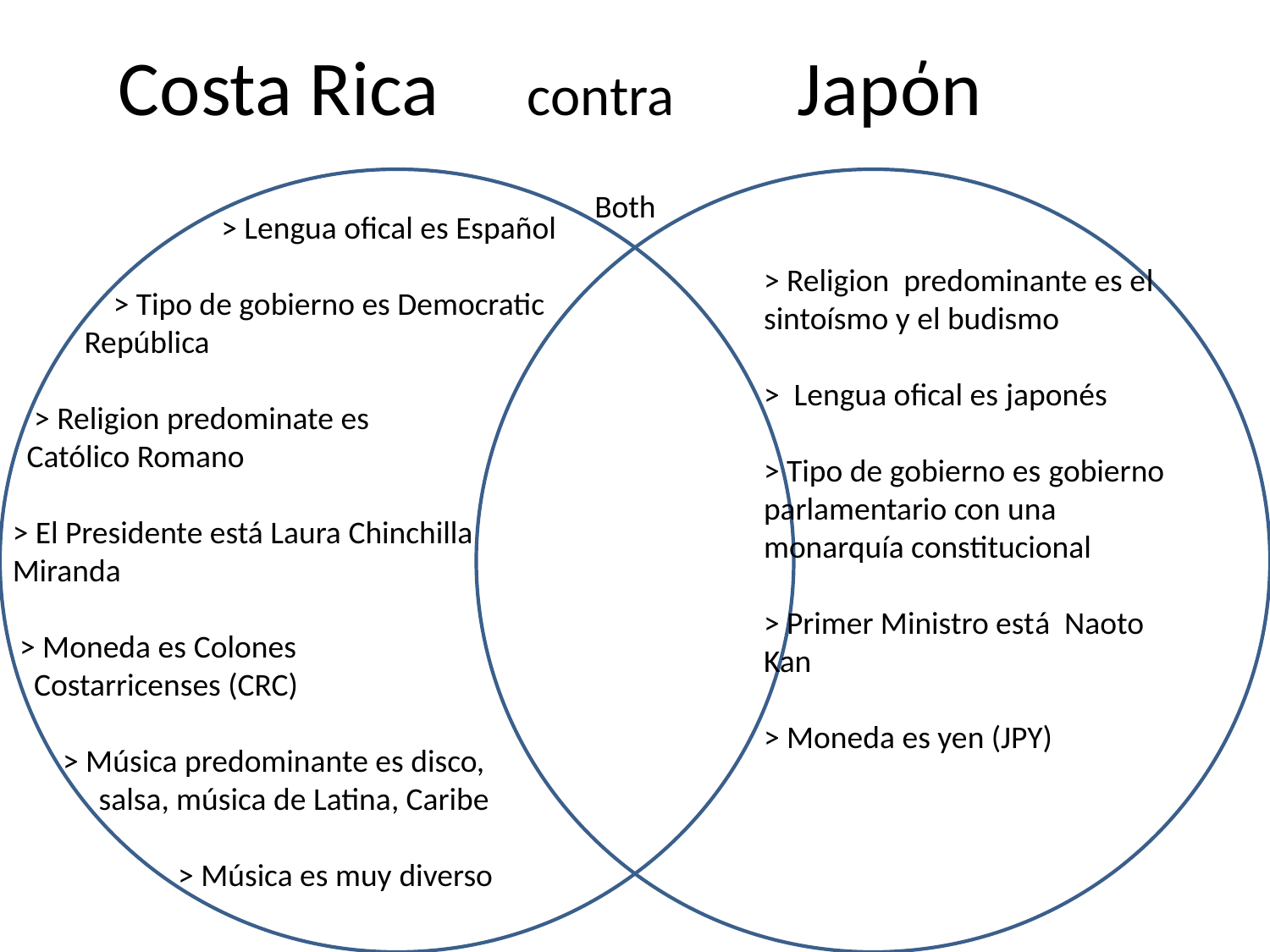

Costa Rica     contra       Japόn

Both
                             > Lengua ofical es Español

              > Tipo de gobierno es Democratic
          República

   > Religion predominate es
  Católico Romano

> El Presidente está Laura Chinchilla
Miranda

 > Moneda es Colones
   Costarricenses (CRC)

       > Música predominante es disco,
            salsa, música de Latina, Caribe

                       > Música es muy diverso

> Religion  predominante es el sintoísmo y el budismo

>  Lengua ofical es japonés

> Tipo de gobierno es gobierno parlamentario con una monarquía constitucional

> Primer Ministro está  Naoto Kan

> Moneda es yen (JPY)